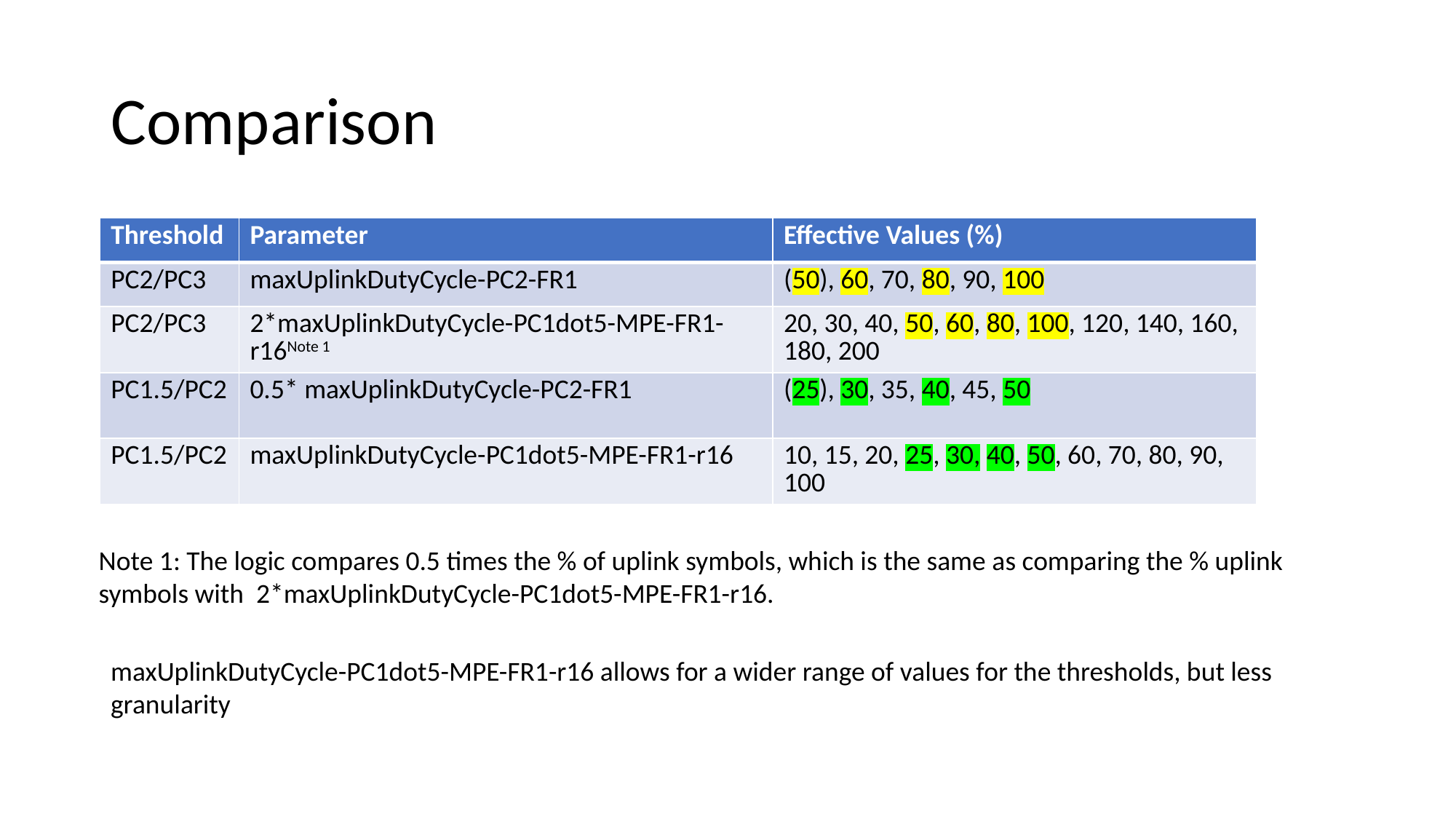

# Comparison
| Threshold | Parameter | Effective Values (%) |
| --- | --- | --- |
| PC2/PC3 | maxUplinkDutyCycle-PC2-FR1 | (50), 60, 70, 80, 90, 100 |
| PC2/PC3 | 2\*maxUplinkDutyCycle-PC1dot5-MPE-FR1-r16Note 1 | 20, 30, 40, 50, 60, 80, 100, 120, 140, 160, 180, 200 |
| PC1.5/PC2 | 0.5\* maxUplinkDutyCycle-PC2-FR1 | (25), 30, 35, 40, 45, 50 |
| PC1.5/PC2 | maxUplinkDutyCycle-PC1dot5-MPE-FR1-r16 | 10, 15, 20, 25, 30, 40, 50, 60, 70, 80, 90, 100 |
Note 1: The logic compares 0.5 times the % of uplink symbols, which is the same as comparing the % uplink symbols with  2*maxUplinkDutyCycle-PC1dot5-MPE-FR1-r16.

maxUplinkDutyCycle-PC1dot5-MPE-FR1-r16 allows for a wider range of values for the thresholds, but less granularity